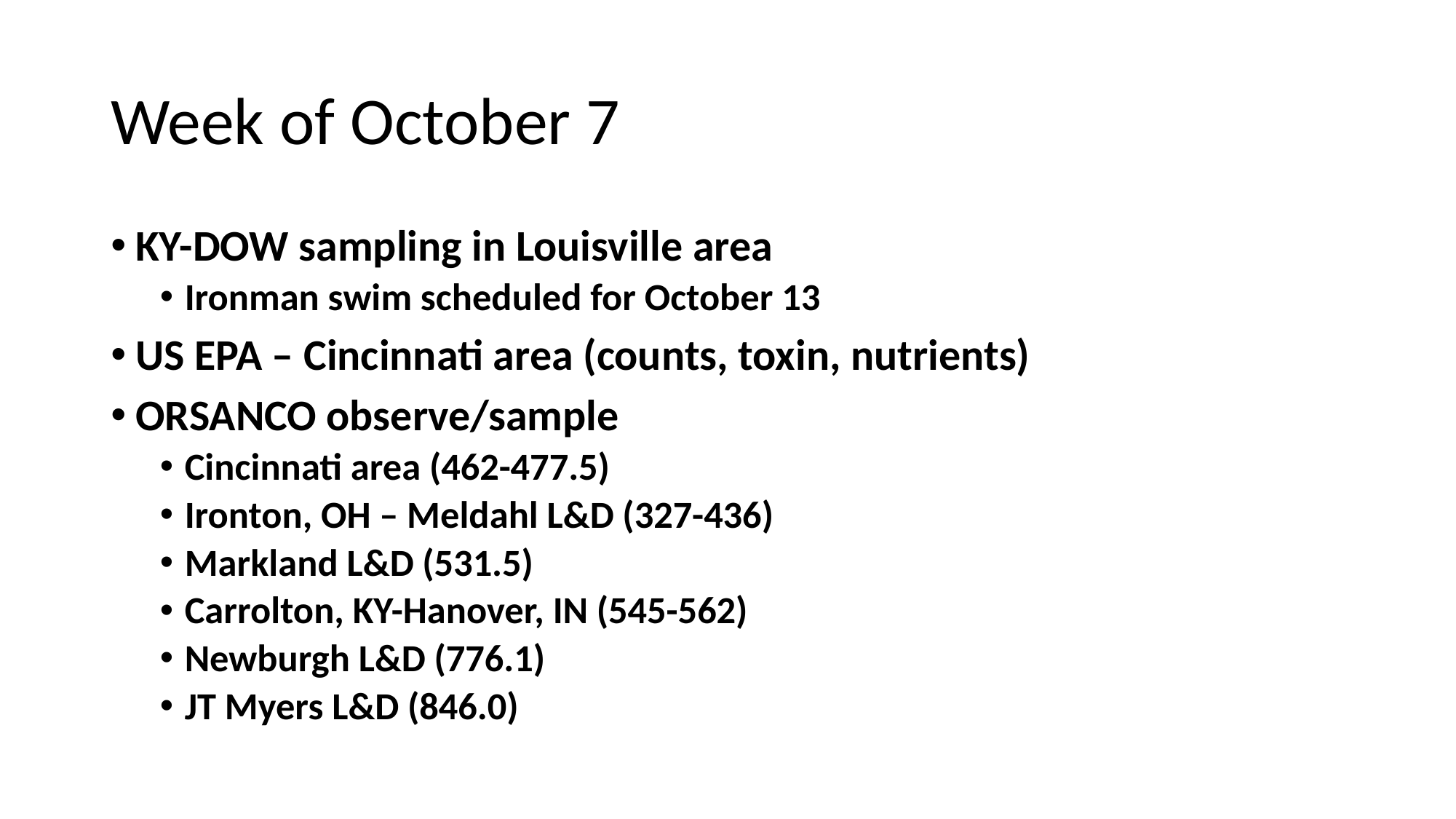

# Week of October 7
KY-DOW sampling in Louisville area
Ironman swim scheduled for October 13
US EPA – Cincinnati area (counts, toxin, nutrients)
ORSANCO observe/sample
Cincinnati area (462-477.5)
Ironton, OH – Meldahl L&D (327-436)
Markland L&D (531.5)
Carrolton, KY-Hanover, IN (545-562)
Newburgh L&D (776.1)
JT Myers L&D (846.0)